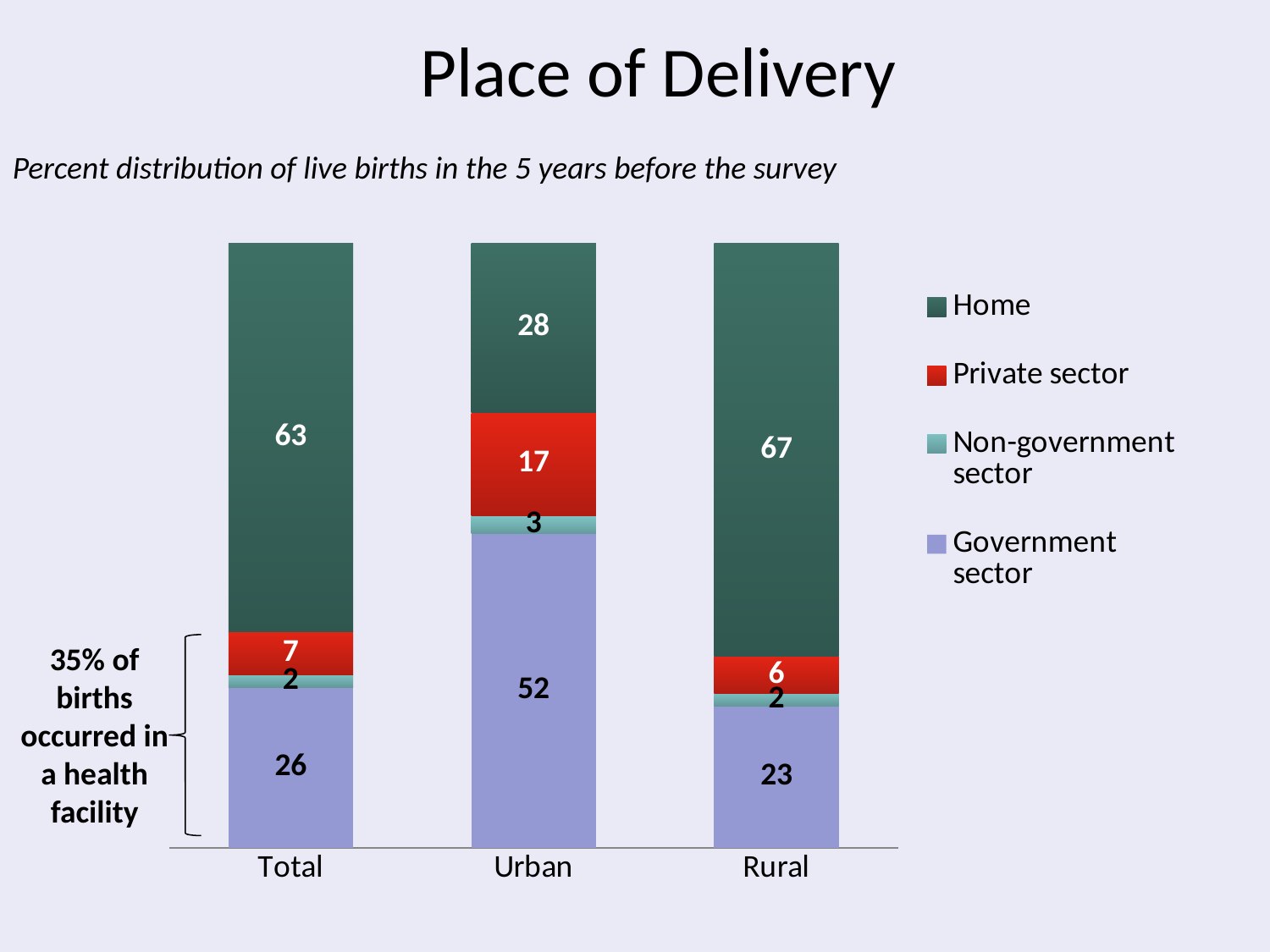

# Place of Delivery
Percent distribution of live births in the 5 years before the survey

### Chart

| Category | Government sector | Non-government sector | Private sector | Home |
|---|---|---|---|---|
| Total | 26.0 | 2.0 | 7.0 | 63.0 |
| Urban | 52.0 | 3.0 | 17.0 | 28.0 |
| Rural | 23.0 | 2.0 | 6.0 | 67.0 |
35% of births occurred in a health facility